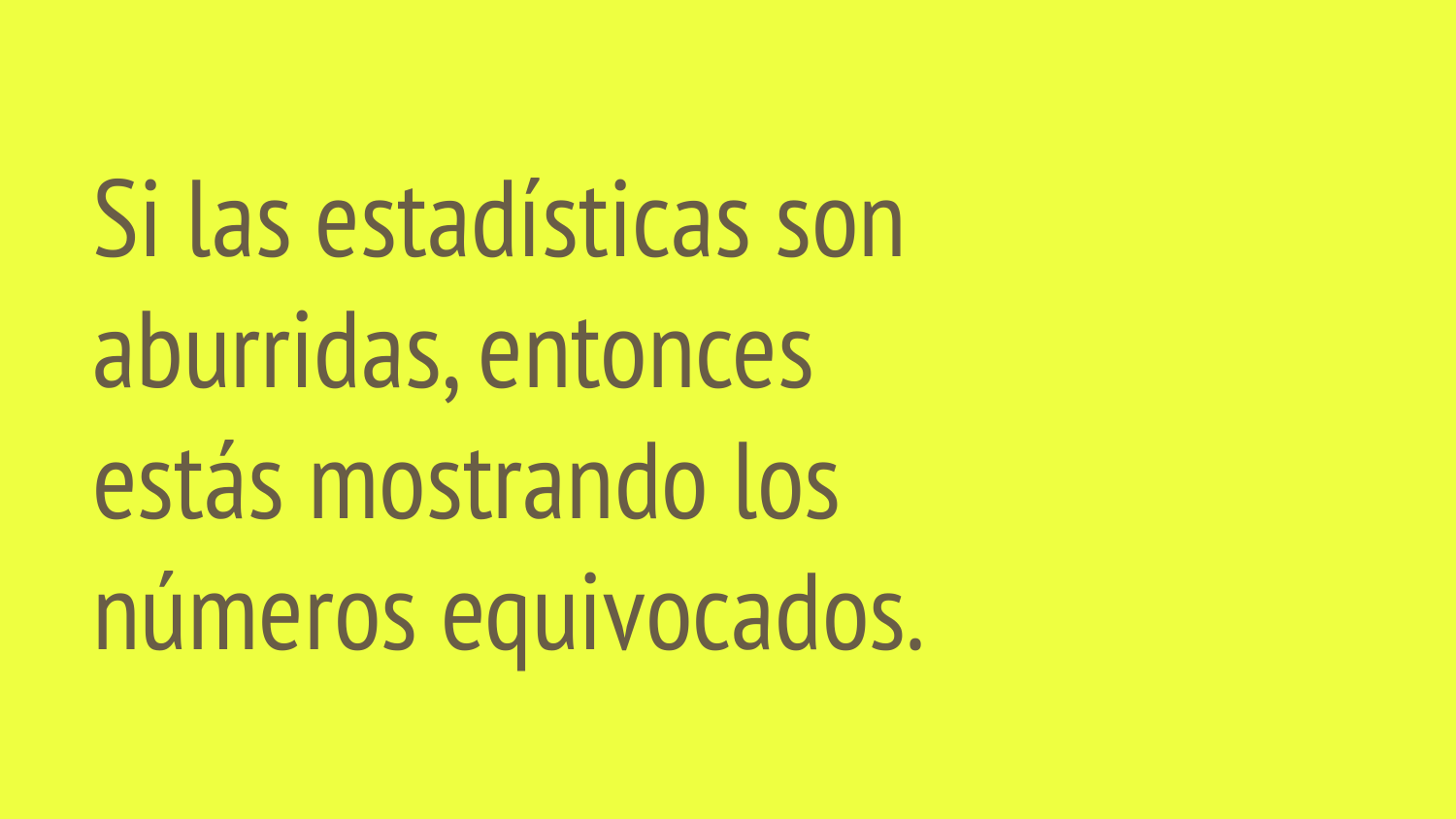

# Si las estadísticas son aburridas, entonces estás mostrando los números equivocados.